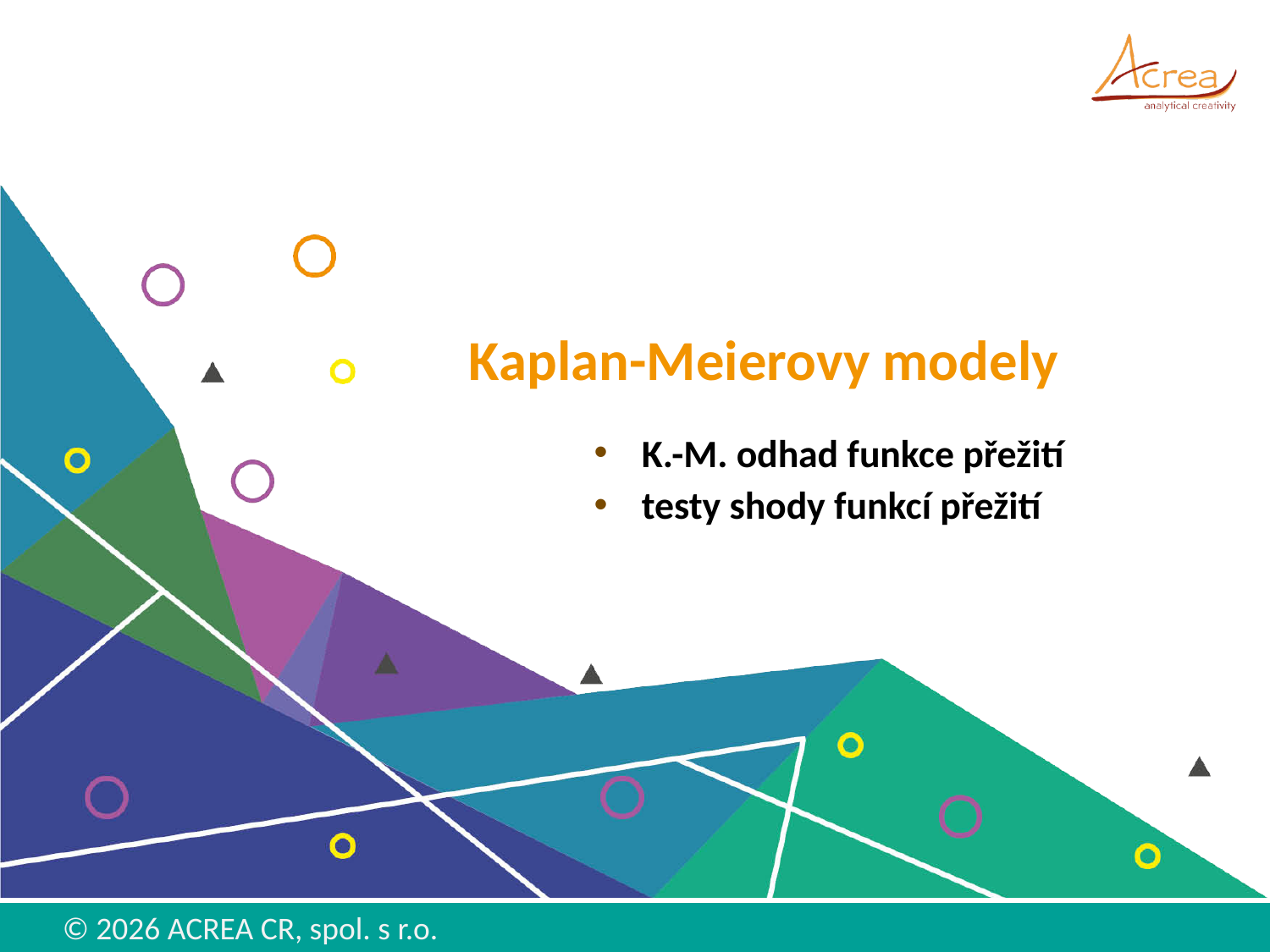

# Kaplan-Meierovy modely
K.-M. odhad funkce přežití
testy shody funkcí přežití